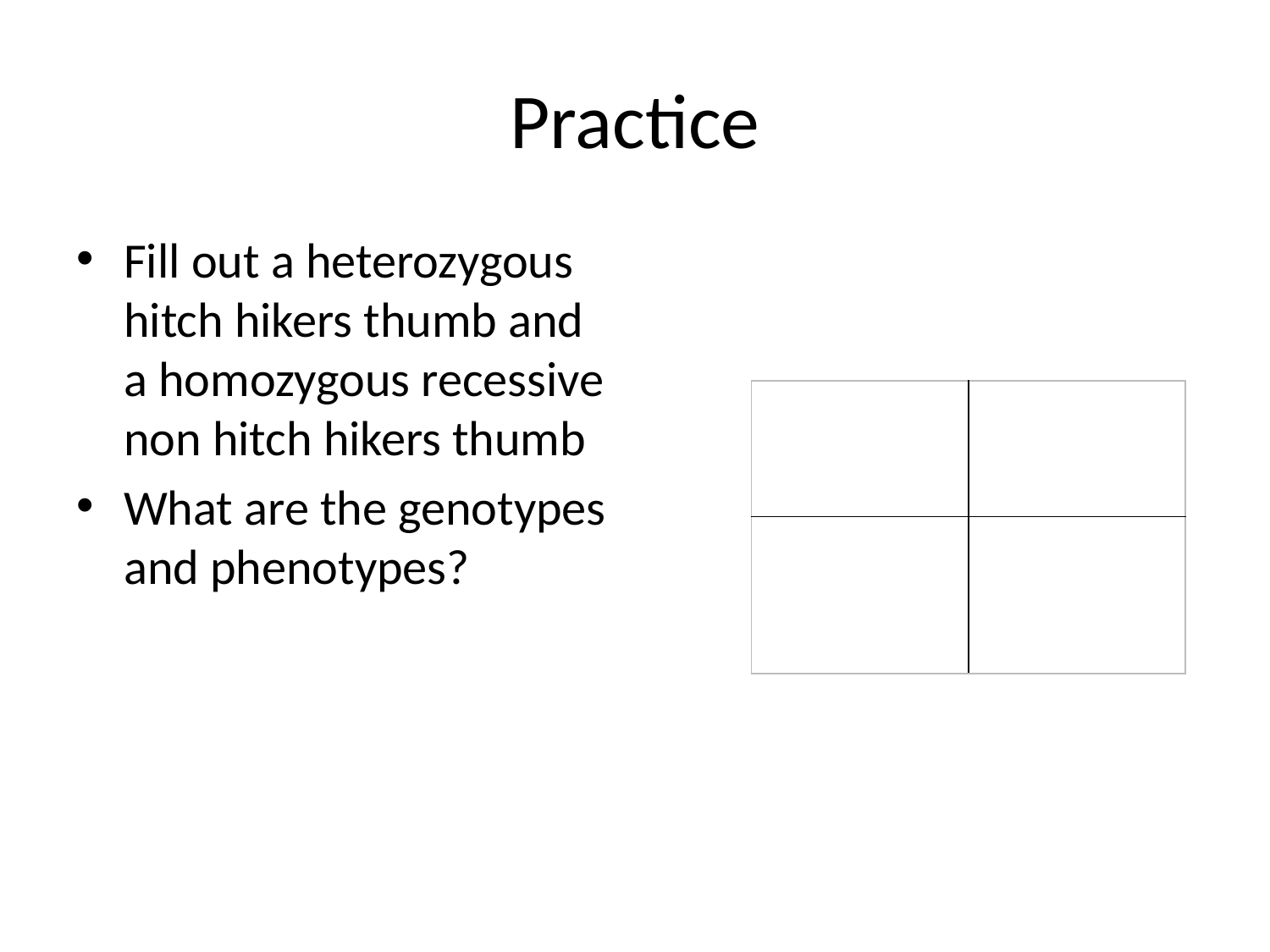

# Practice
Fill out a heterozygous hitch hikers thumb and a homozygous recessive non hitch hikers thumb
What are the genotypes and phenotypes?
|  |  |
| --- | --- |
|  |  |